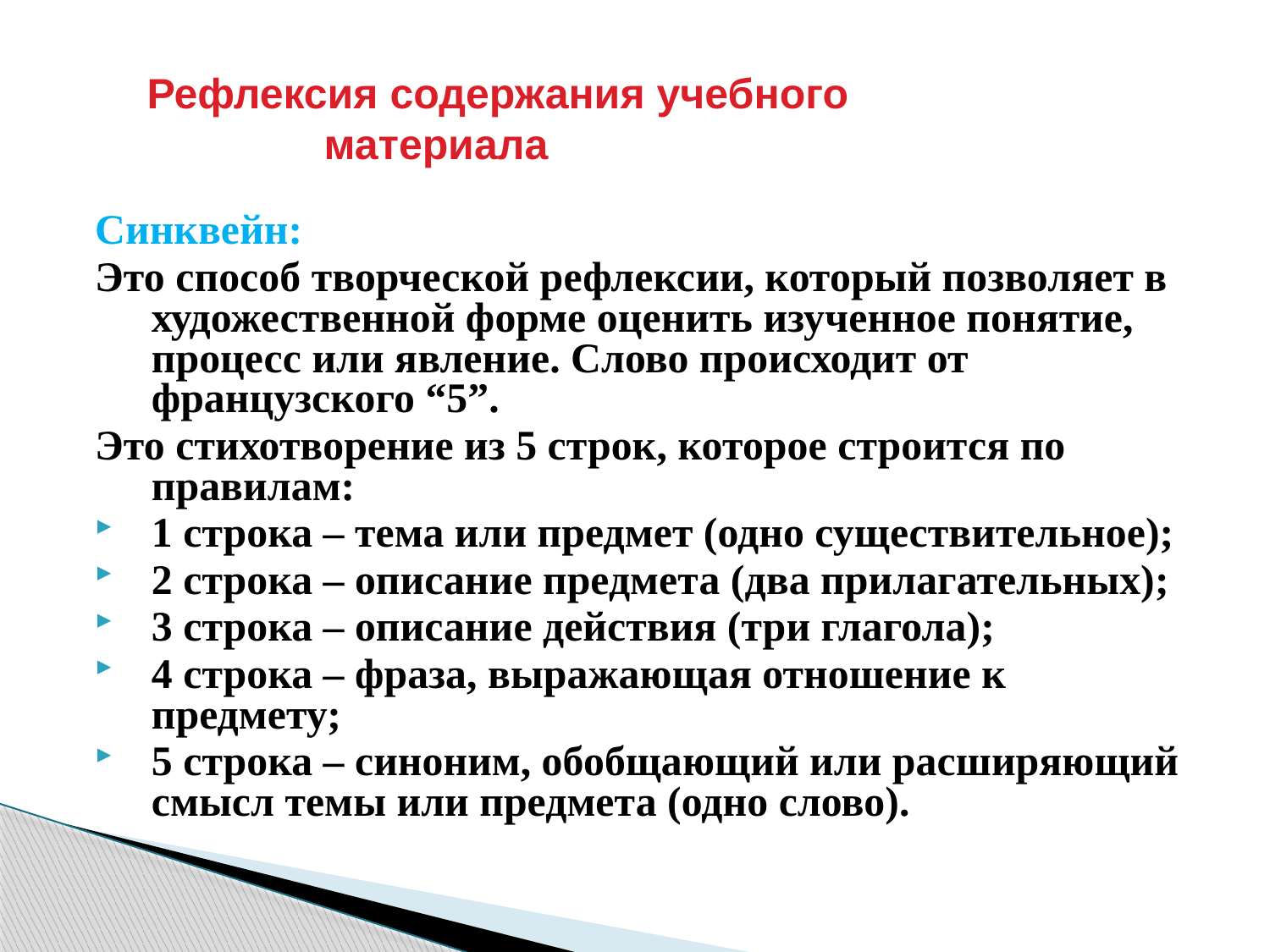

# Рефлексия содержания учебного материала
Синквейн:
Это способ творческой рефлексии, который позволяет в художественной форме оценить изученное понятие, процесс или явление. Слово происходит от французского “5”.
Это стихотворение из 5 строк, которое строится по правилам:
1 строка – тема или предмет (одно существительное);
2 строка – описание предмета (два прилагательных);
3 строка – описание действия (три глагола);
4 строка – фраза, выражающая отношение к предмету;
5 строка – синоним, обобщающий или расширяющий смысл темы или предмета (одно слово).